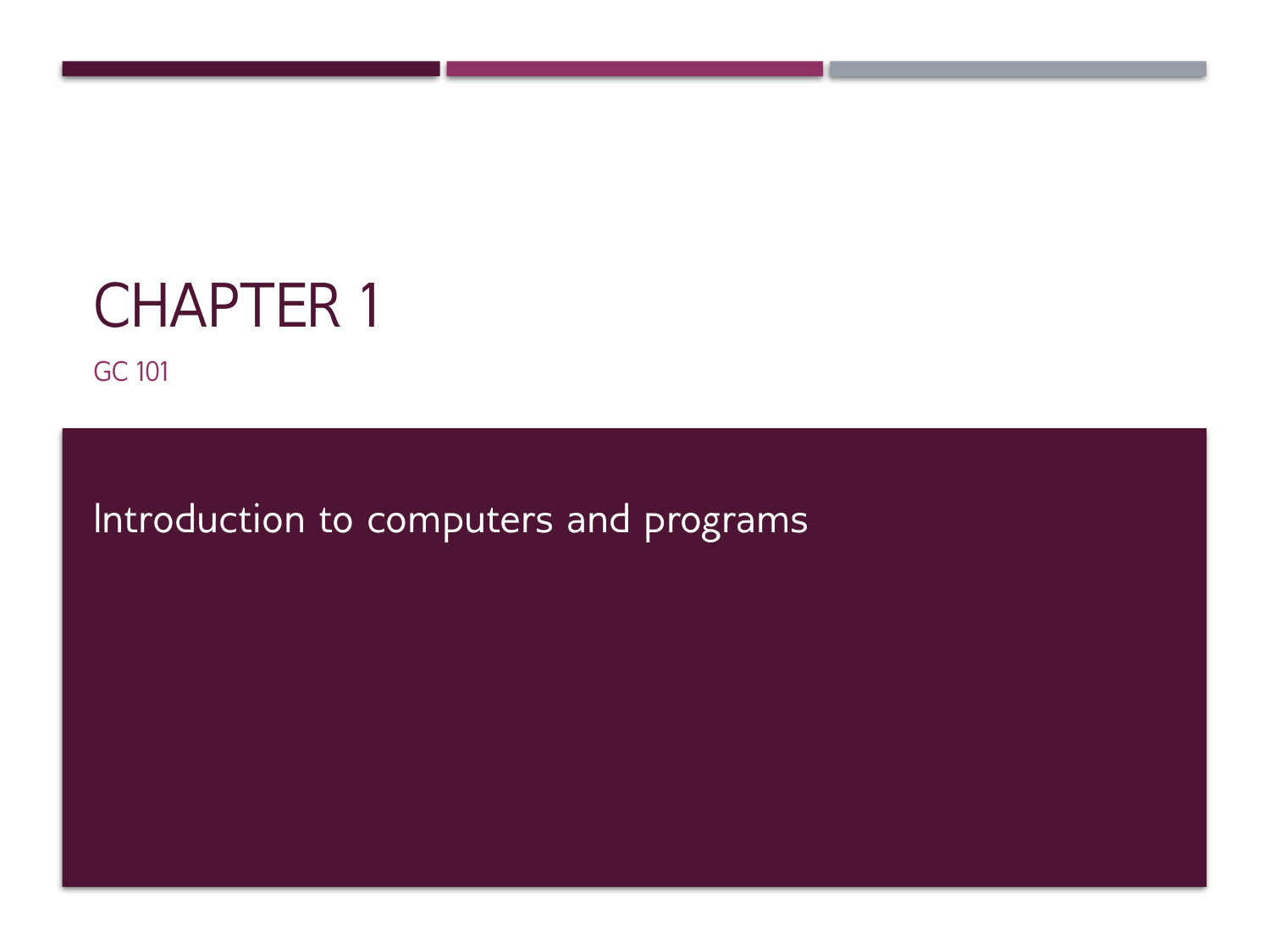

# Chapter 1
GC 101
Introduction to computers and programs